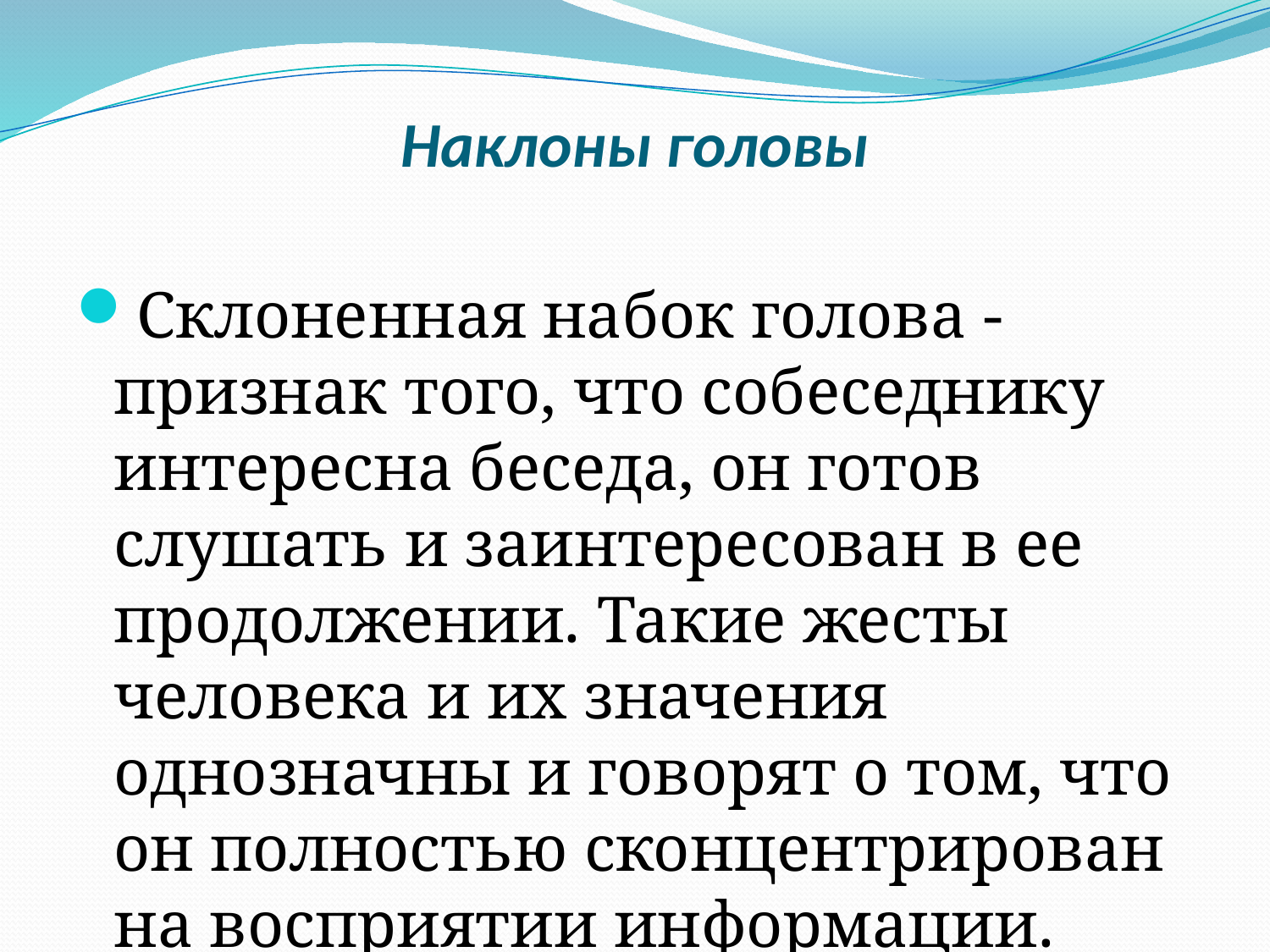

# Наклоны головы
Склоненная набок голова - признак того, что собеседнику интересна беседа, он готов слушать и заинтересован в ее продолжении. Такие жесты человека и их значения однозначны и говорят о том, что он полностью сконцентрирован на восприятии информации.